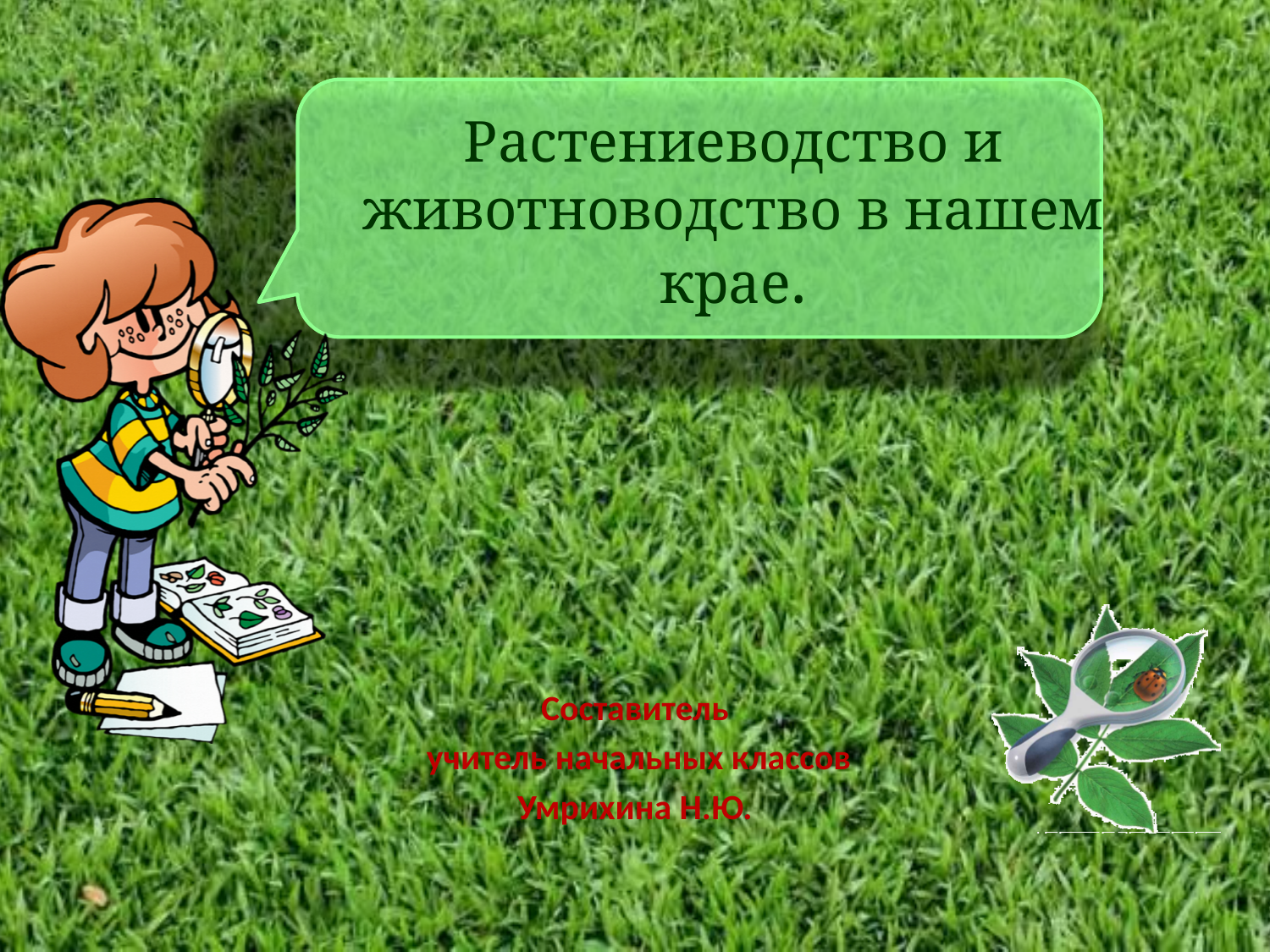

# Растениеводство и животноводство в нашем крае.
Составитель
 учитель начальных классов
Умрихина Н.Ю.